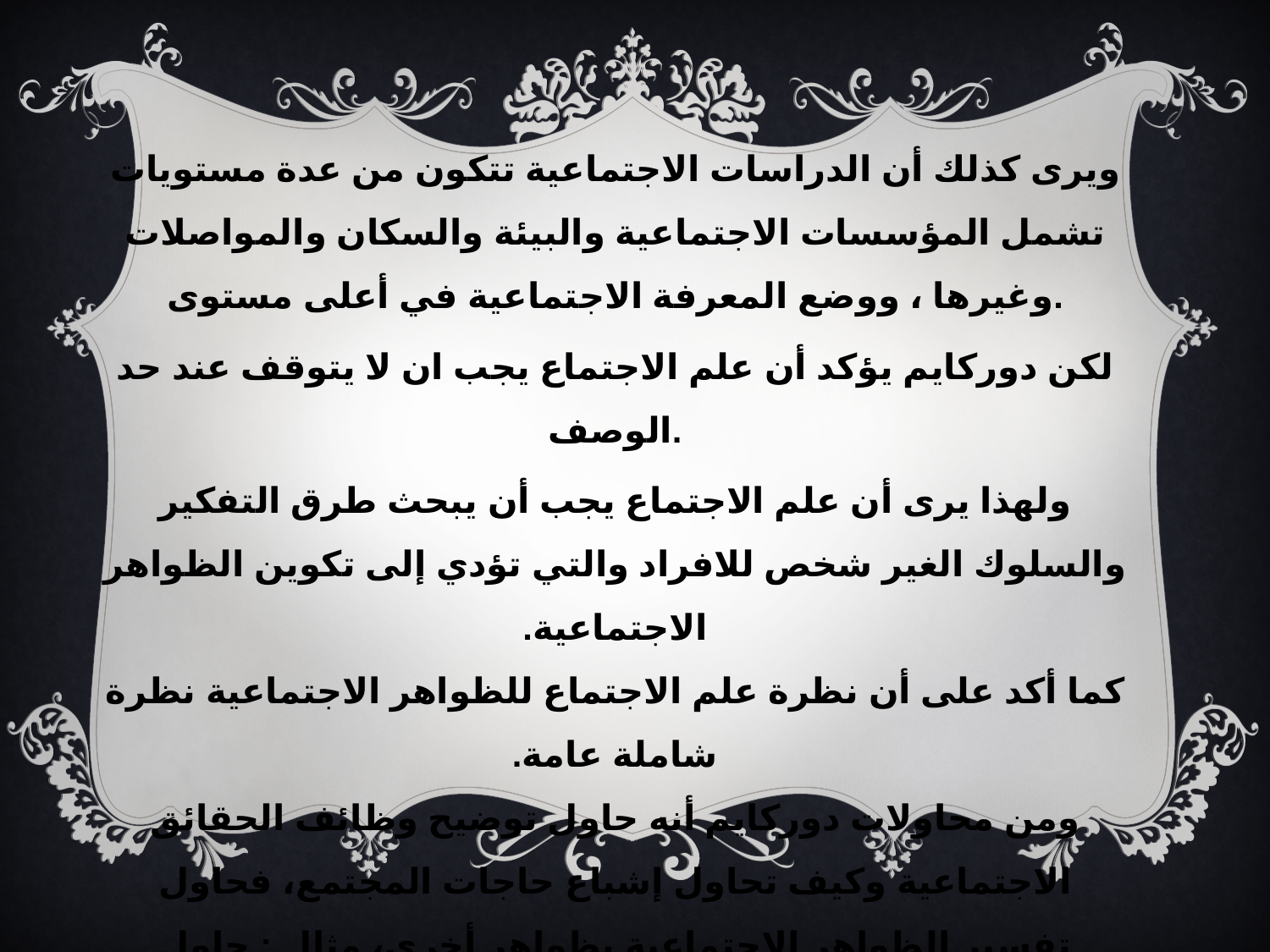

ويرى كذلك أن الدراسات الاجتماعية تتكون من عدة مستويات تشمل المؤسسات الاجتماعية والبيئة والسكان والمواصلات وغيرها ، ووضع المعرفة الاجتماعية في أعلى مستوى.
لكن دوركايم يؤكد أن علم الاجتماع يجب ان لا يتوقف عند حد الوصف.
ولهذا يرى أن علم الاجتماع يجب أن يبحث طرق التفكير والسلوك الغير شخص للافراد والتي تؤدي إلى تكوين الظواهر الاجتماعية.
كما أكد على أن نظرة علم الاجتماع للظواهر الاجتماعية نظرة شاملة عامة.
ومن محاولات دوركايم أنه حاول توضيح وظائف الحقائق الاجتماعية وكيف تحاول إشباع حاجات المجتمع، فحاول تفسير الظواهر الاجتماعية بظواهر أخرى، مثال : حاول تفسير ظاهرة الانتحار فلم يرجعها لعوامل فردية سيكولوجية ولكن أرجعها إلى عوامل اجتماعية أخرى.